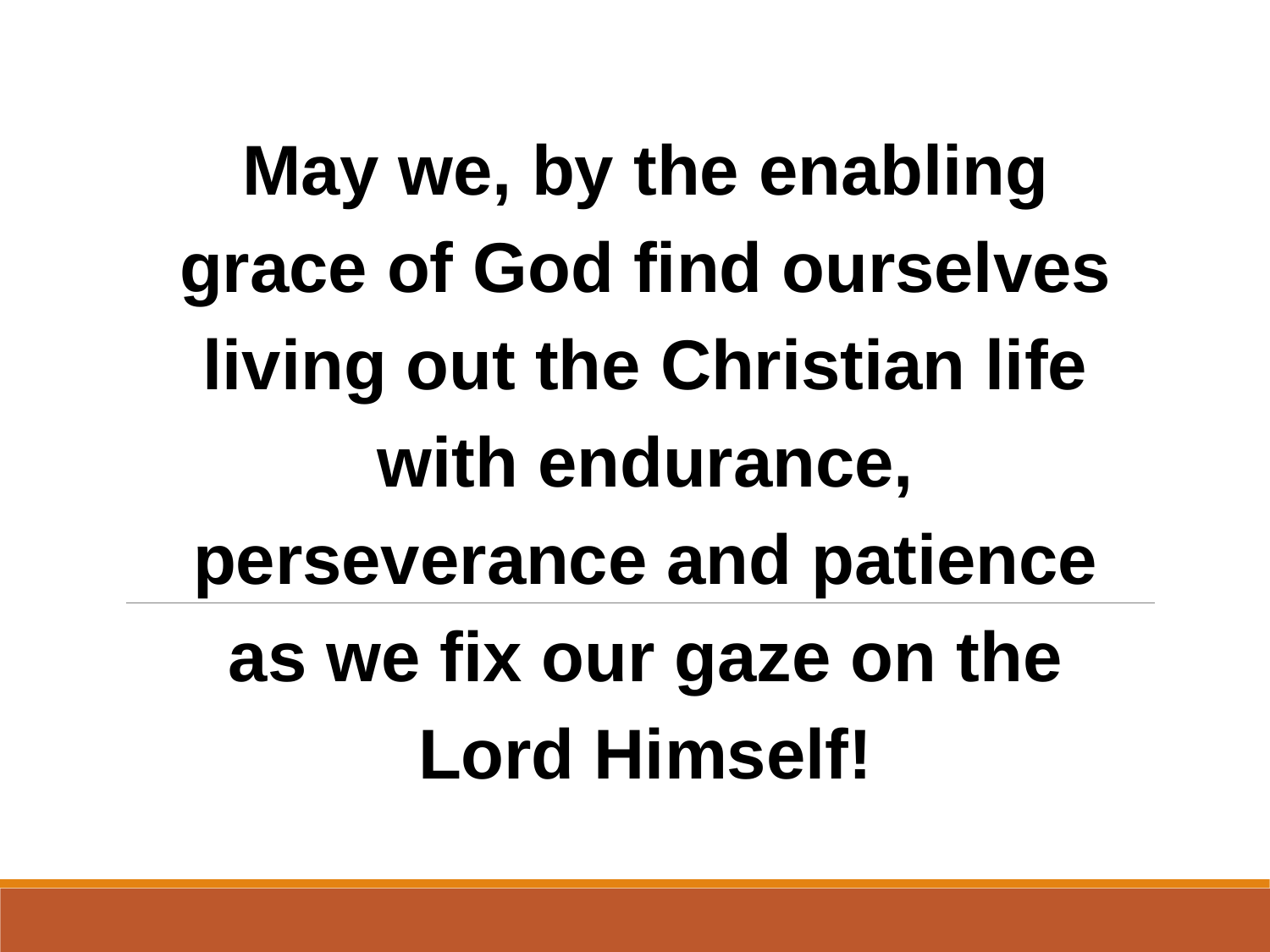

May we, by the enabling grace of God find ourselves living out the Christian life with endurance, perseverance and patience as we fix our gaze on the Lord Himself!